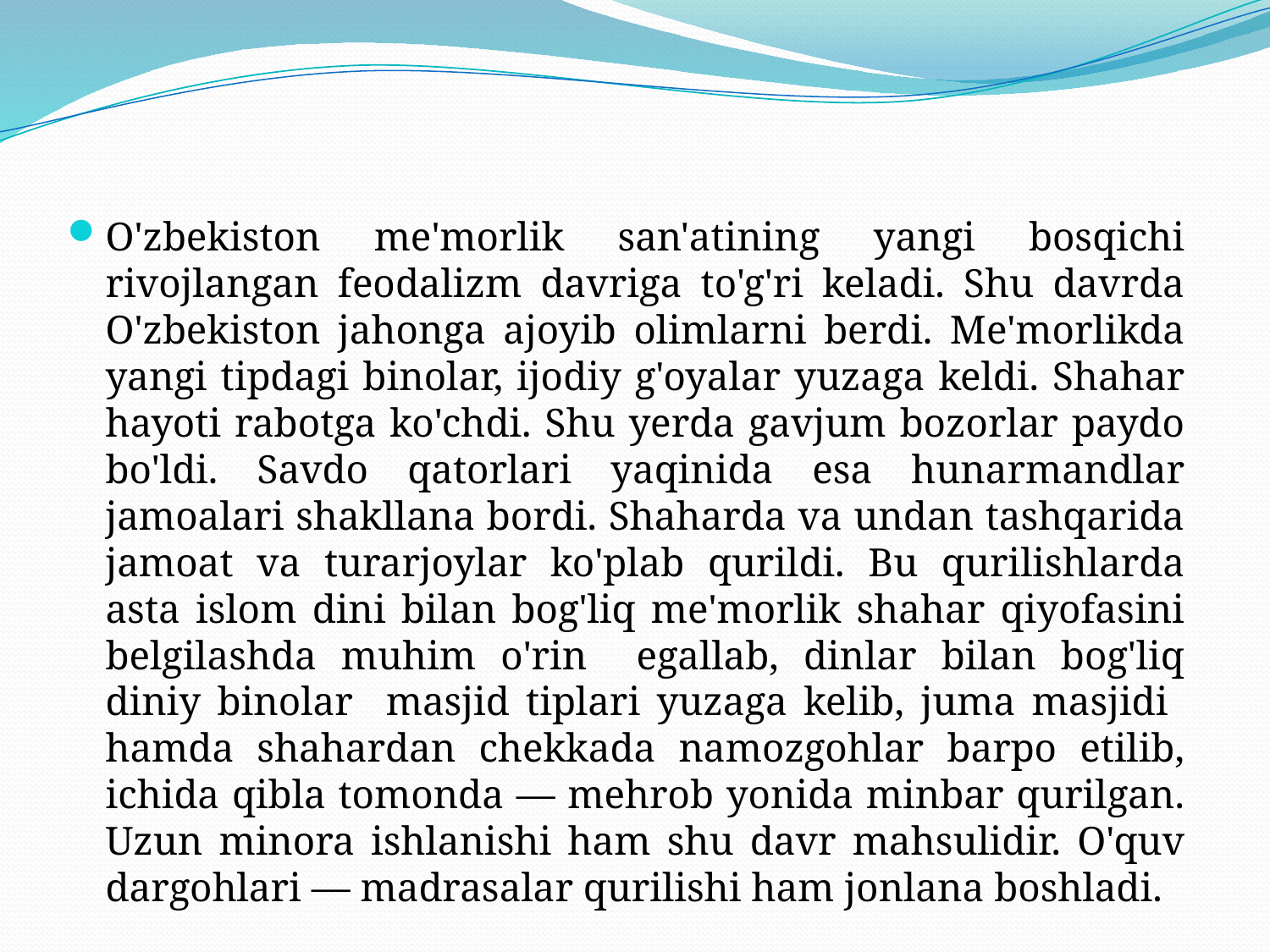

O'zbekiston me'morlik san'atining yangi bosqichi rivojlangan feodalizm davriga to'g'ri keladi. Shu davrda O'zbekiston jahonga ajoyib olimlarni berdi. Me'morlikda yangi tipdagi binolar, ijodiy g'oyalar yuzaga keldi. Shahar hayoti rabotga ko'chdi. Shu yerda gavjum bozorlar paydo bo'ldi. Savdo qatorlari yaqinida esa hunarmandlar jamoalari shakllana bordi. Shaharda va undan tashqarida jamoat va turarjoylar ko'plab qurildi. Bu qurilishlarda asta islom dini bilan bog'liq me'morlik shahar qiyofasini belgilashda muhim o'rin  egallab, dinlar bilan bog'liq diniy binolar  masjid tiplari yuzaga kelib, juma masjidi  hamda shahardan chekkada namozgohlar barpo etilib, ichida qibla tomonda — mehrob yonida minbar qurilgan. Uzun minora ishlanishi ham shu davr mahsulidir. O'quv dargohlari — madrasalar qurilishi ham jonlana boshladi.